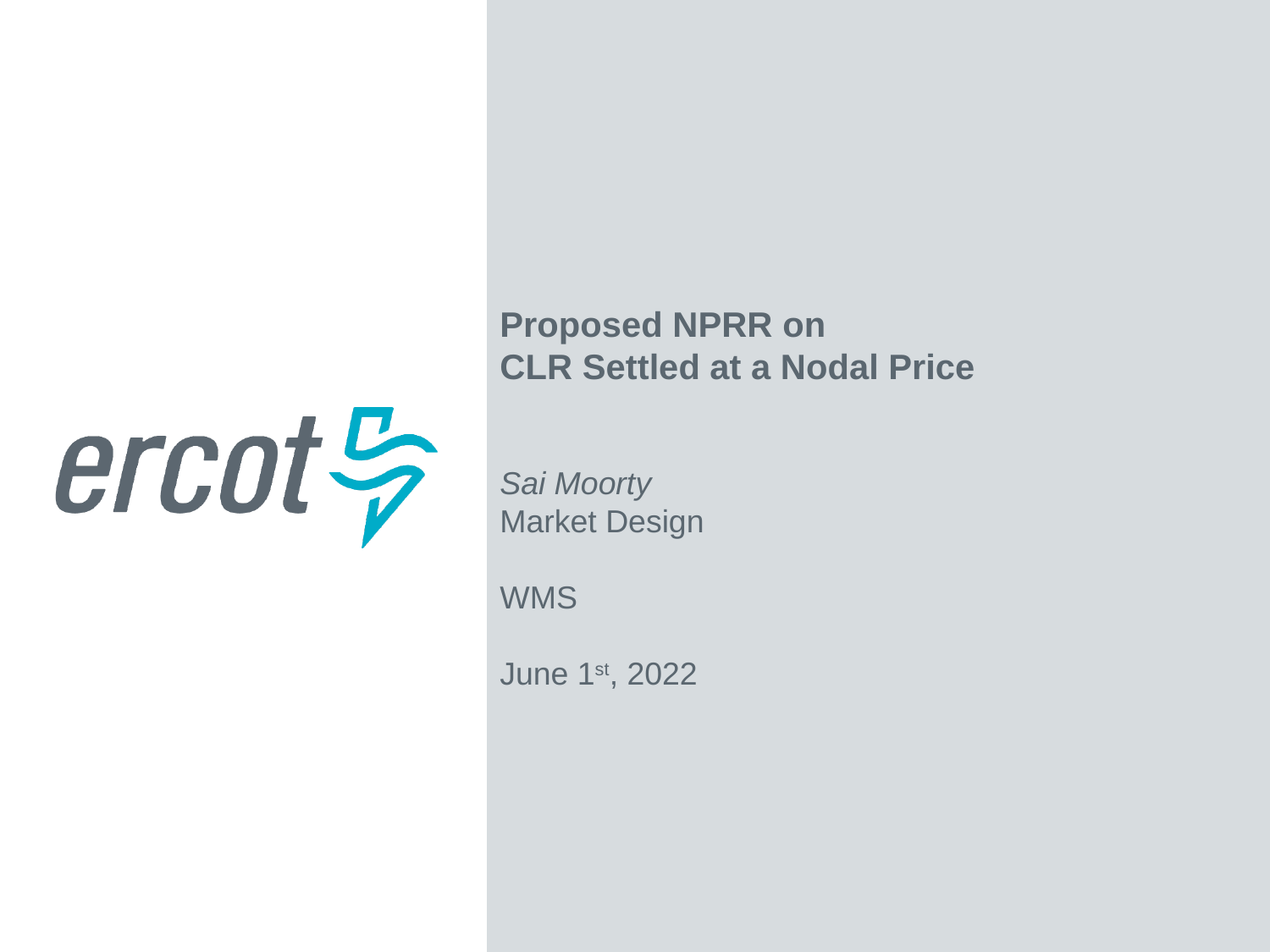

Proposed NPRR on
CLR Settled at a Nodal Price

Sai Moorty
Market Design

WMS

June 1st, 2022